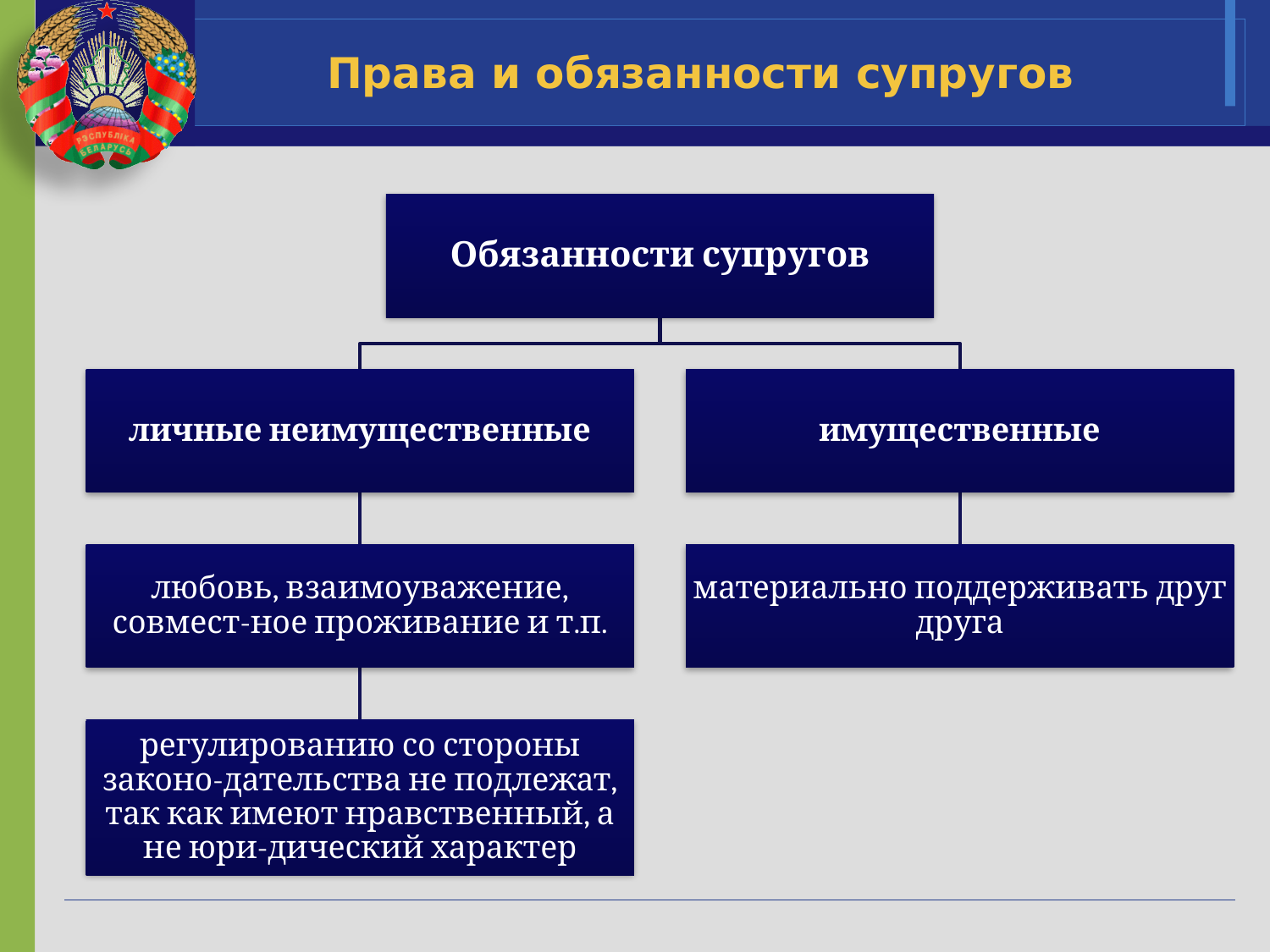

# Права и обязанности супругов
Обязанности супругов
личные неимущественные
любовь, взаимоуважение, совмест-ное проживание и т.п.
регулированию со стороны законо-дательства не подлежат, так как имеют нравственный, а не юри-дический характер
имущественные
материально поддерживать друг друга